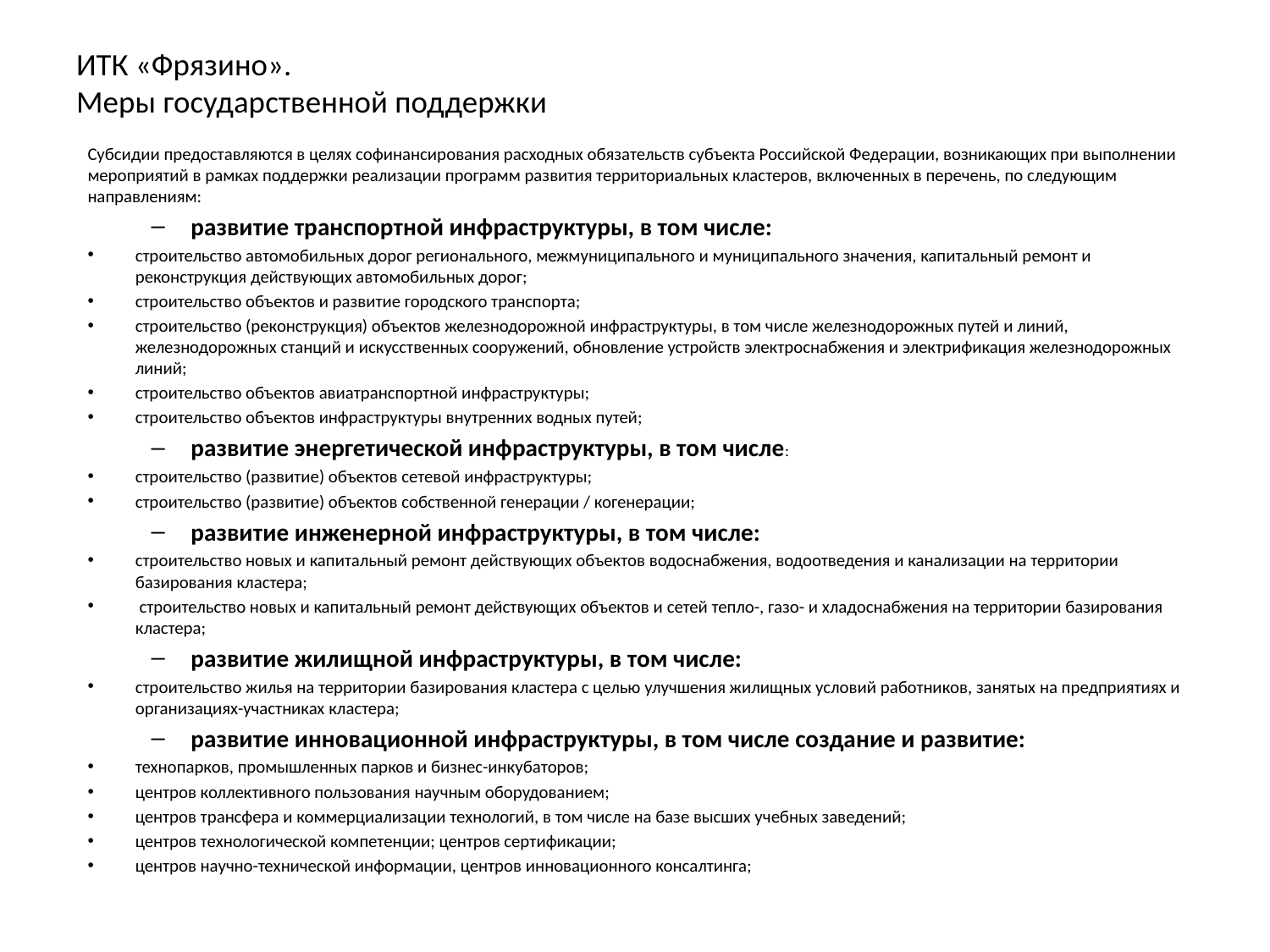

# ИТК «Фрязино». Меры государственной поддержки
Субсидии предоставляются в целях софинансирования расходных обязательств субъекта Российской Федерации, возникающих при выполнении мероприятий в рамках поддержки реализации программ развития территориальных кластеров, включенных в перечень, по следующим направлениям:
развитие транспортной инфраструктуры, в том числе:
строительство автомобильных дорог регионального, межмуниципального и муниципального значения, капитальный ремонт и реконструкция действующих автомобильных дорог;
строительство объектов и развитие городского транспорта;
строительство (реконструкция) объектов железнодорожной инфраструктуры, в том числе железнодорожных путей и линий, железнодорожных станций и искусственных сооружений, обновление устройств электроснабжения и электрификация железнодорожных линий;
строительство объектов авиатранспортной инфраструктуры;
строительство объектов инфраструктуры внутренних водных путей;
развитие энергетической инфраструктуры, в том числе:
строительство (развитие) объектов сетевой инфраструктуры;
строительство (развитие) объектов собственной генерации / когенерации;
развитие инженерной инфраструктуры, в том числе:
строительство новых и капитальный ремонт действующих объектов водоснабжения, водоотведения и канализации на территории базирования кластера;
 строительство новых и капитальный ремонт действующих объектов и сетей тепло-, газо- и хладоснабжения на территории базирования кластера;
развитие жилищной инфраструктуры, в том числе:
строительство жилья на территории базирования кластера с целью улучшения жилищных условий работников, занятых на предприятиях и организациях-участниках кластера;
развитие инновационной инфраструктуры, в том числе создание и развитие:
технопарков, промышленных парков и бизнес-инкубаторов;
центров коллективного пользования научным оборудованием;
центров трансфера и коммерциализации технологий, в том числе на базе высших учебных заведений;
центров технологической компетенции; центров сертификации;
центров научно-технической информации, центров инновационного консалтинга;